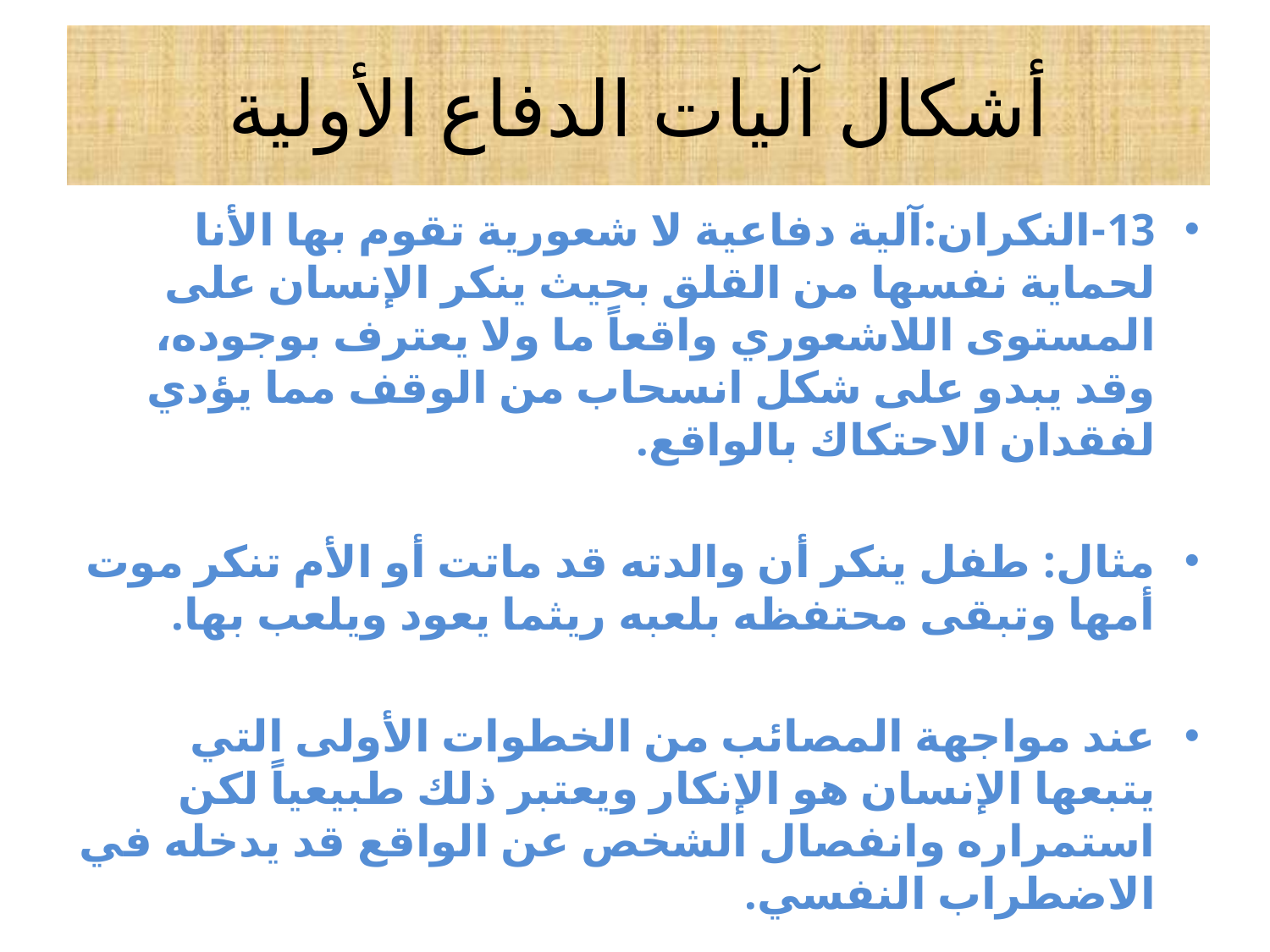

# أشكال آليات الدفاع الأولية
13-النكران:آلية دفاعية لا شعورية تقوم بها الأنا لحماية نفسها من القلق بحيث ينكر الإنسان على المستوى اللاشعوري واقعاً ما ولا يعترف بوجوده، وقد يبدو على شكل انسحاب من الوقف مما يؤدي لفقدان الاحتكاك بالواقع.

مثال: طفل ينكر أن والدته قد ماتت أو الأم تنكر موت أمها وتبقى محتفظه بلعبه ريثما يعود ويلعب بها.

عند مواجهة المصائب من الخطوات الأولى التي يتبعها الإنسان هو الإنكار ويعتبر ذلك طبيعياً لكن استمراره وانفصال الشخص عن الواقع قد يدخله في الاضطراب النفسي.